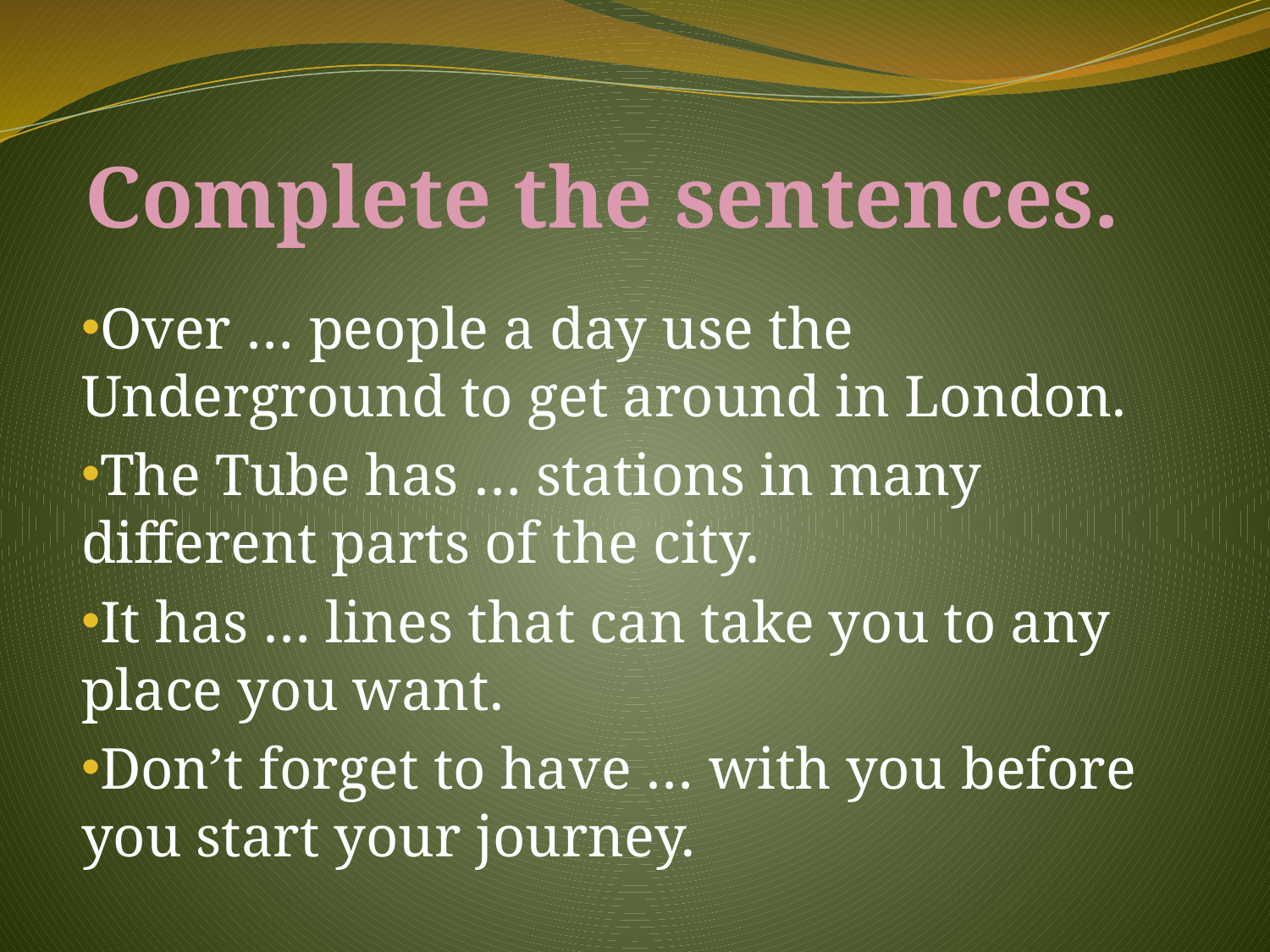

# Complete the sentences.
Over … people a day use the Underground to get around in London.
The Tube has … stations in many different parts of the city.
It has … lines that can take you to any place you want.
Don’t forget to have … with you before you start your journey.